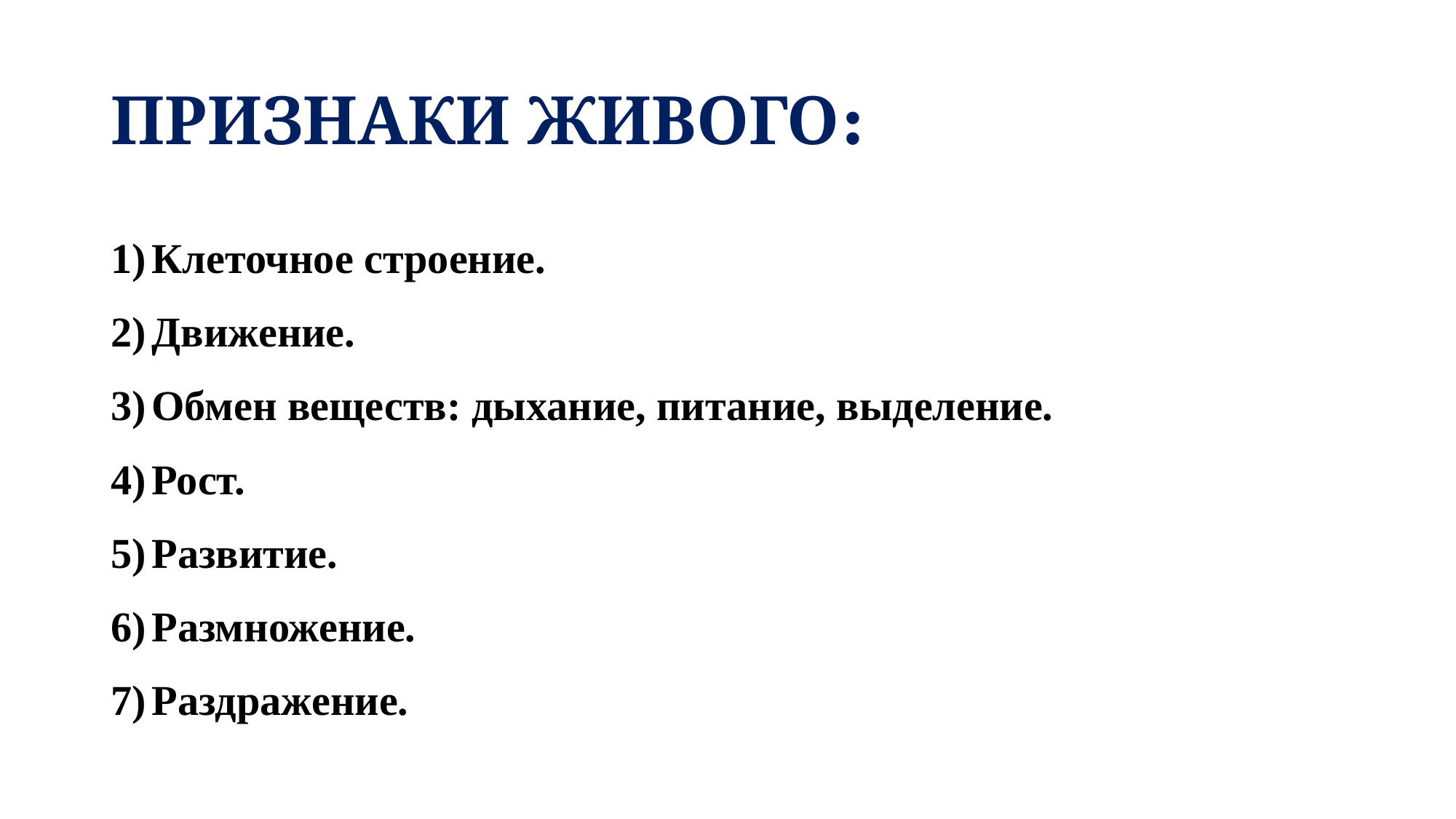

# ПРИЗНАКИ ЖИВОГО:
Клеточное строение.
Движение.
Обмен веществ: дыхание, питание, выделение.
Рост.
Развитие.
Размножение.
Раздражение.